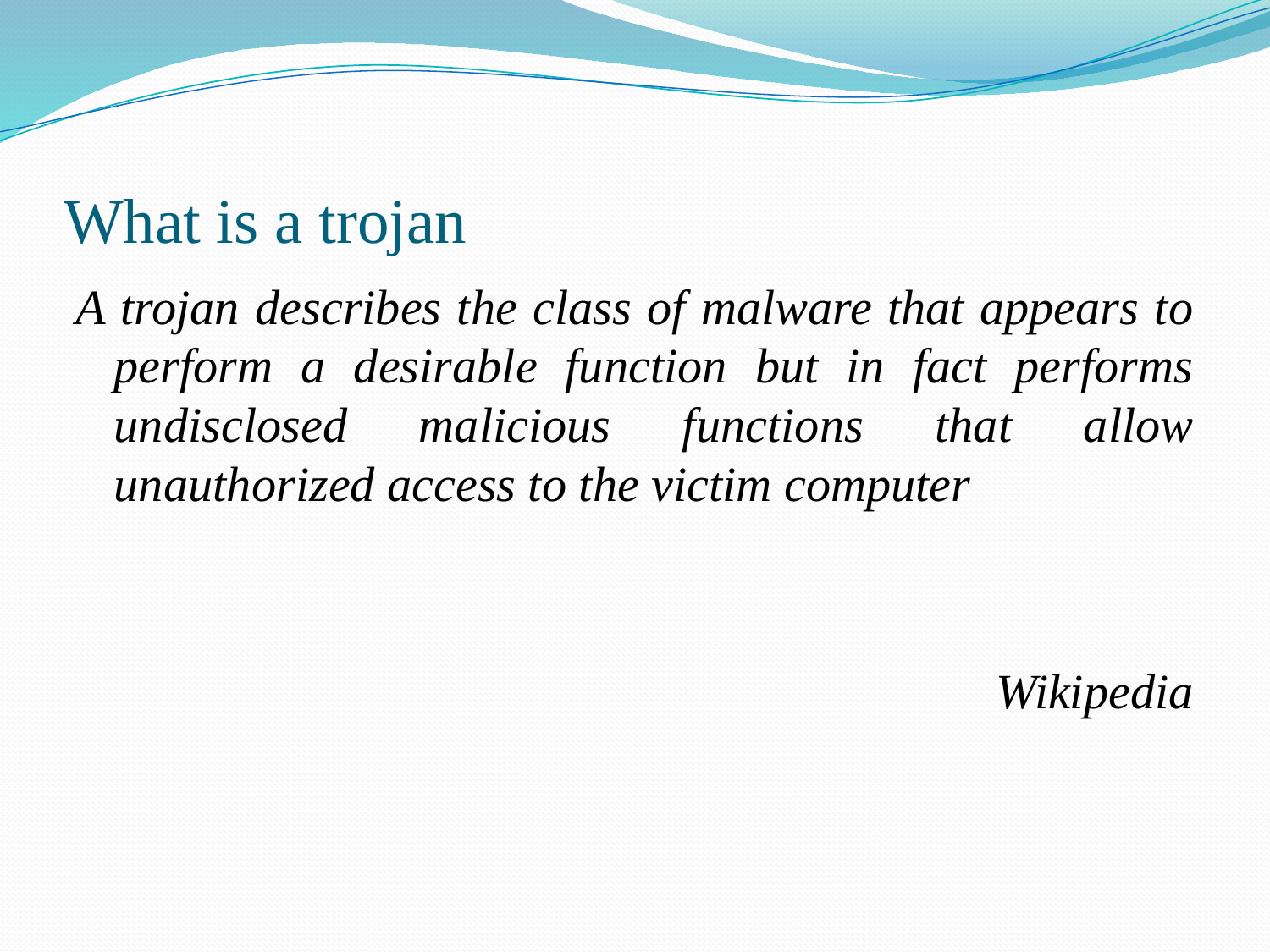

# What is a trojan
A trojan describes the class of malware that appears to perform a desirable function but in fact performs undisclosed malicious functions that allow unauthorized access to the victim computer

Wikipedia